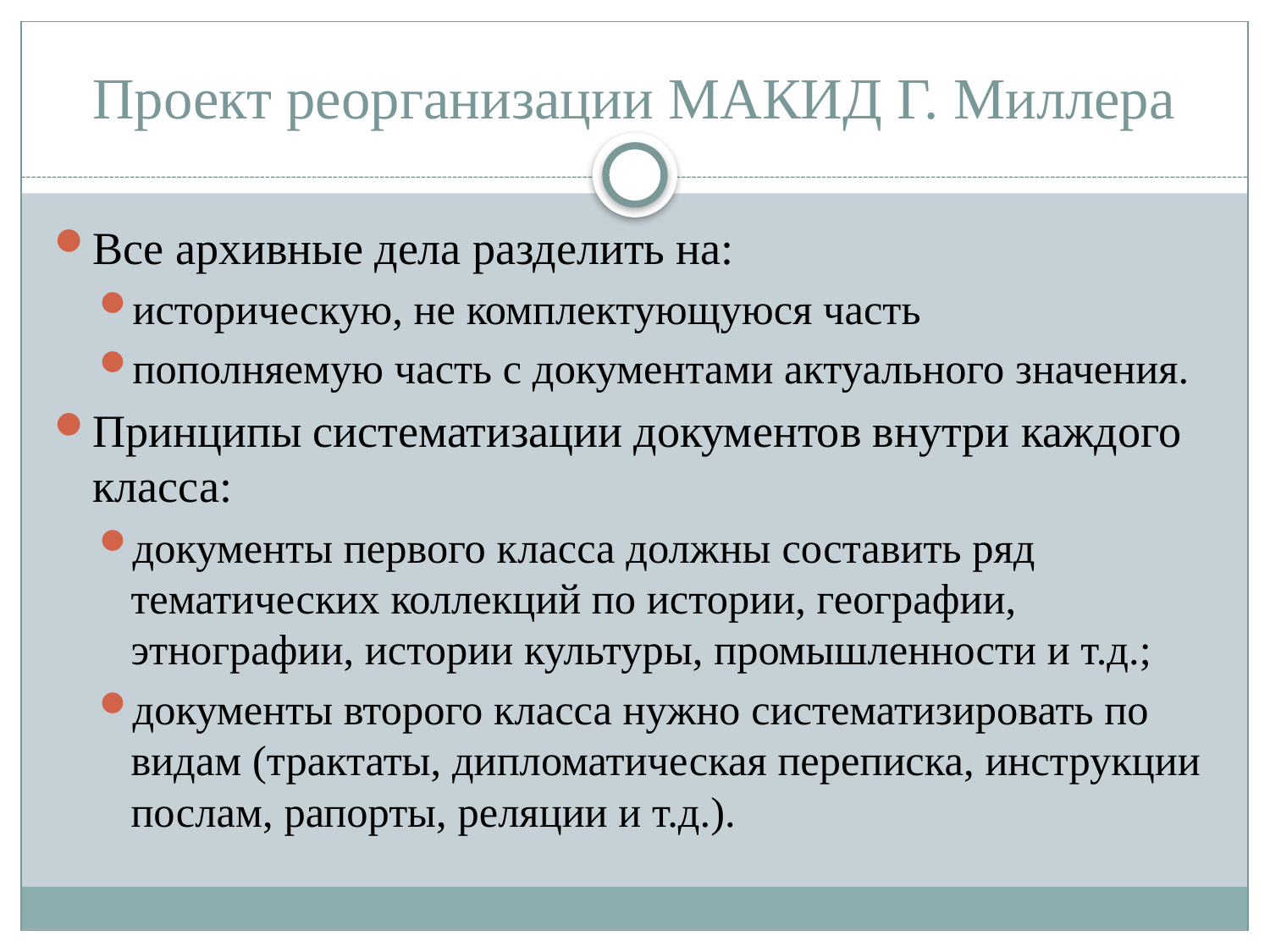

# Проект реорганизации МАКИД Г. Миллера
Все архивные дела разделить на:
историческую, не комплектующуюся часть
пополняемую часть с документами актуального значения.
Принципы систематизации документов внутри каждого класса:
документы первого класса должны составить ряд тематических коллекций по истории, географии, этнографии, истории культуры, промышленности и т.д.;
документы второго класса нужно систематизировать по видам (трактаты, дипломатическая переписка, инструкции послам, рапорты, реляции и т.д.).